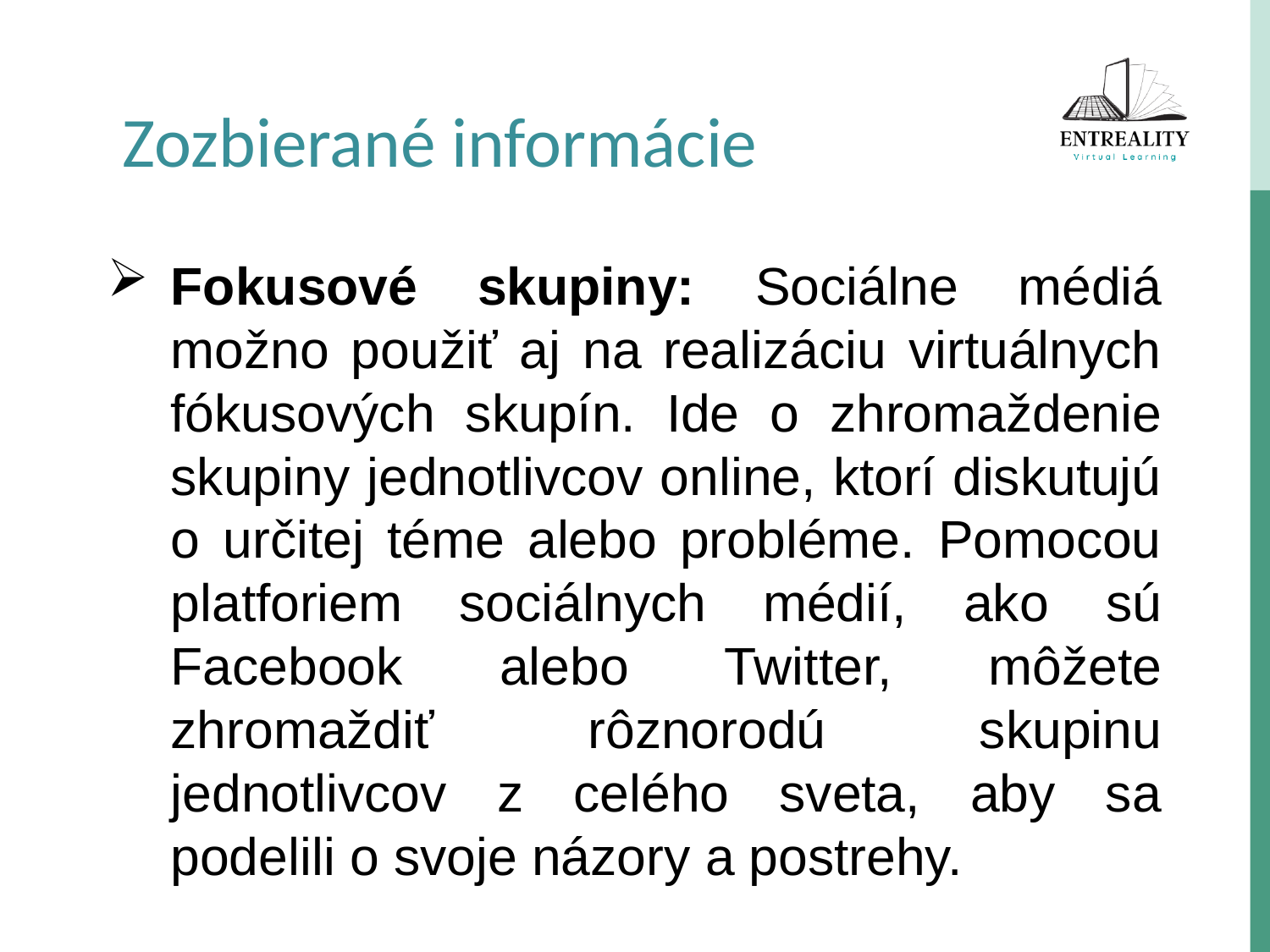

Zozbierané informácie
Fokusové skupiny: Sociálne médiá možno použiť aj na realizáciu virtuálnych fókusových skupín. Ide o zhromaždenie skupiny jednotlivcov online, ktorí diskutujú o určitej téme alebo probléme. Pomocou platforiem sociálnych médií, ako sú Facebook alebo Twitter, môžete zhromaždiť rôznorodú skupinu jednotlivcov z celého sveta, aby sa podelili o svoje názory a postrehy.